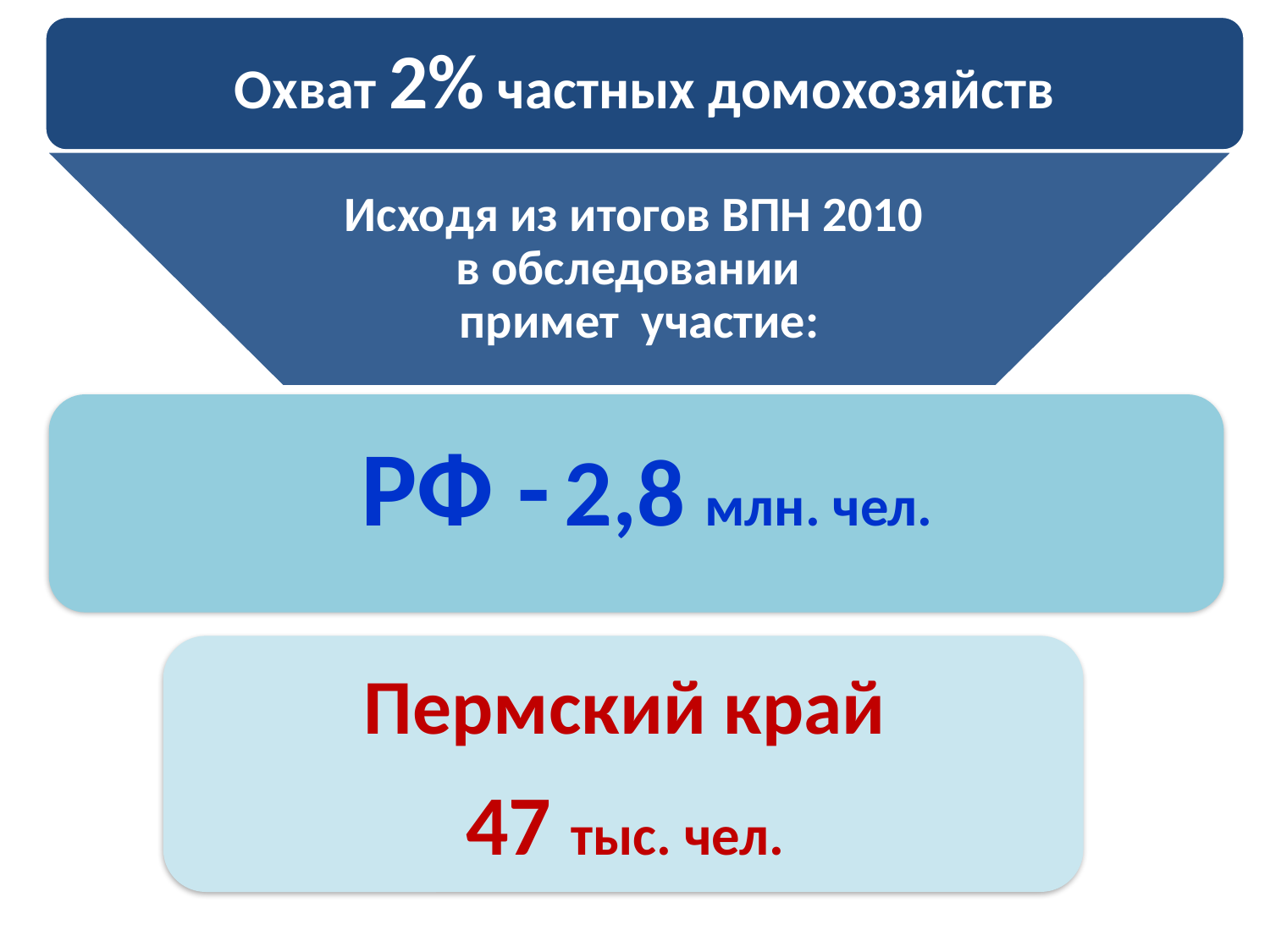

Охват 2% частных домохозяйств

Исходя из итогов ВПН 2010
в обследовании
примет  участие:
РФ - 2,8 млн. чел.

Пермский край
47 тыс. чел.